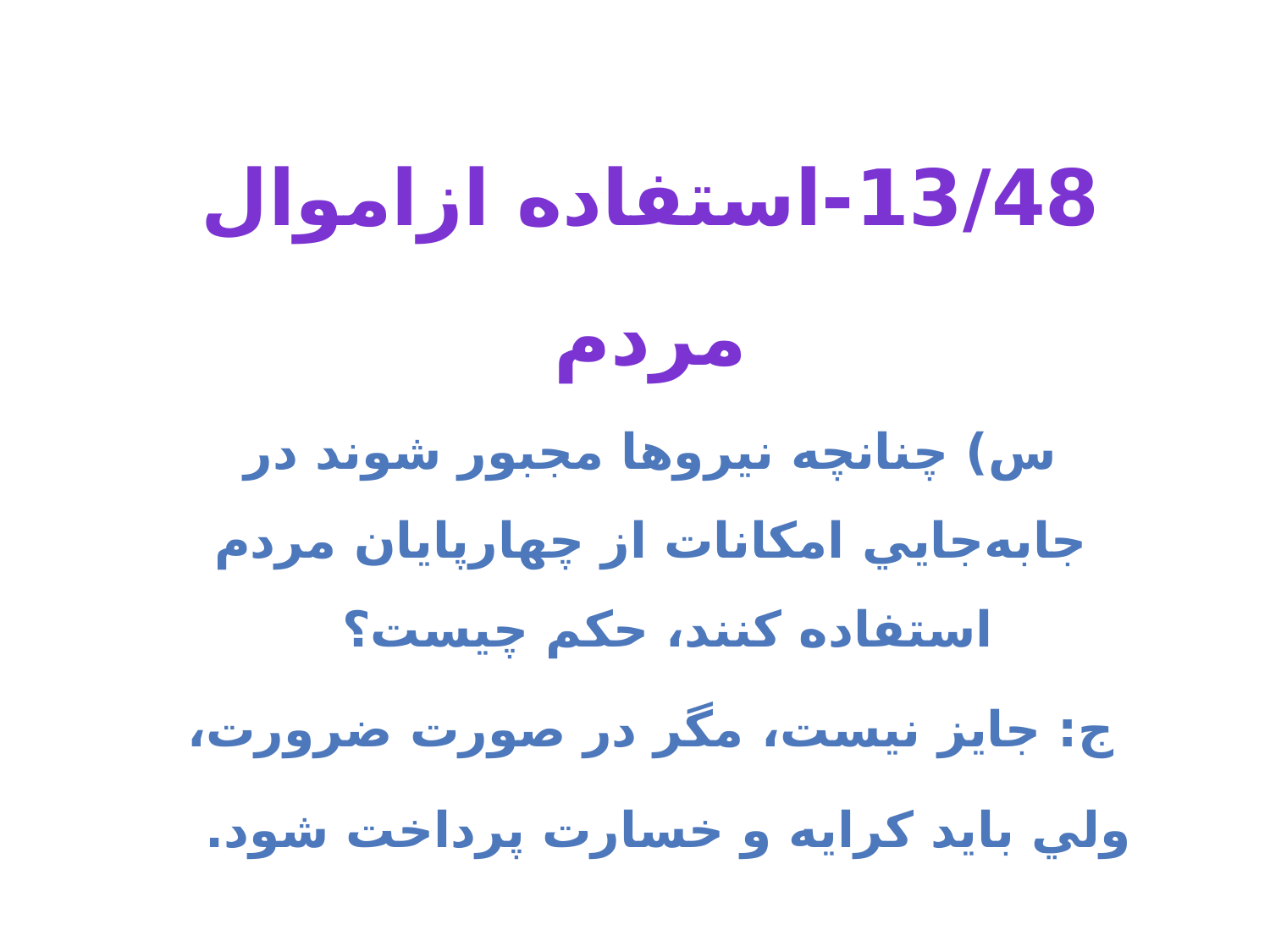

13/48-استفاده ازاموال مردم
س) چنانچه نيروها مجبور شوند در جابه‌جايي امكانات از چهارپايان مردم استفاده كنند، حكم چيست؟
ج: جايز نيست، مگر در صورت ضرورت، ولي بايد كرايه و خسارت پرداخت شود.